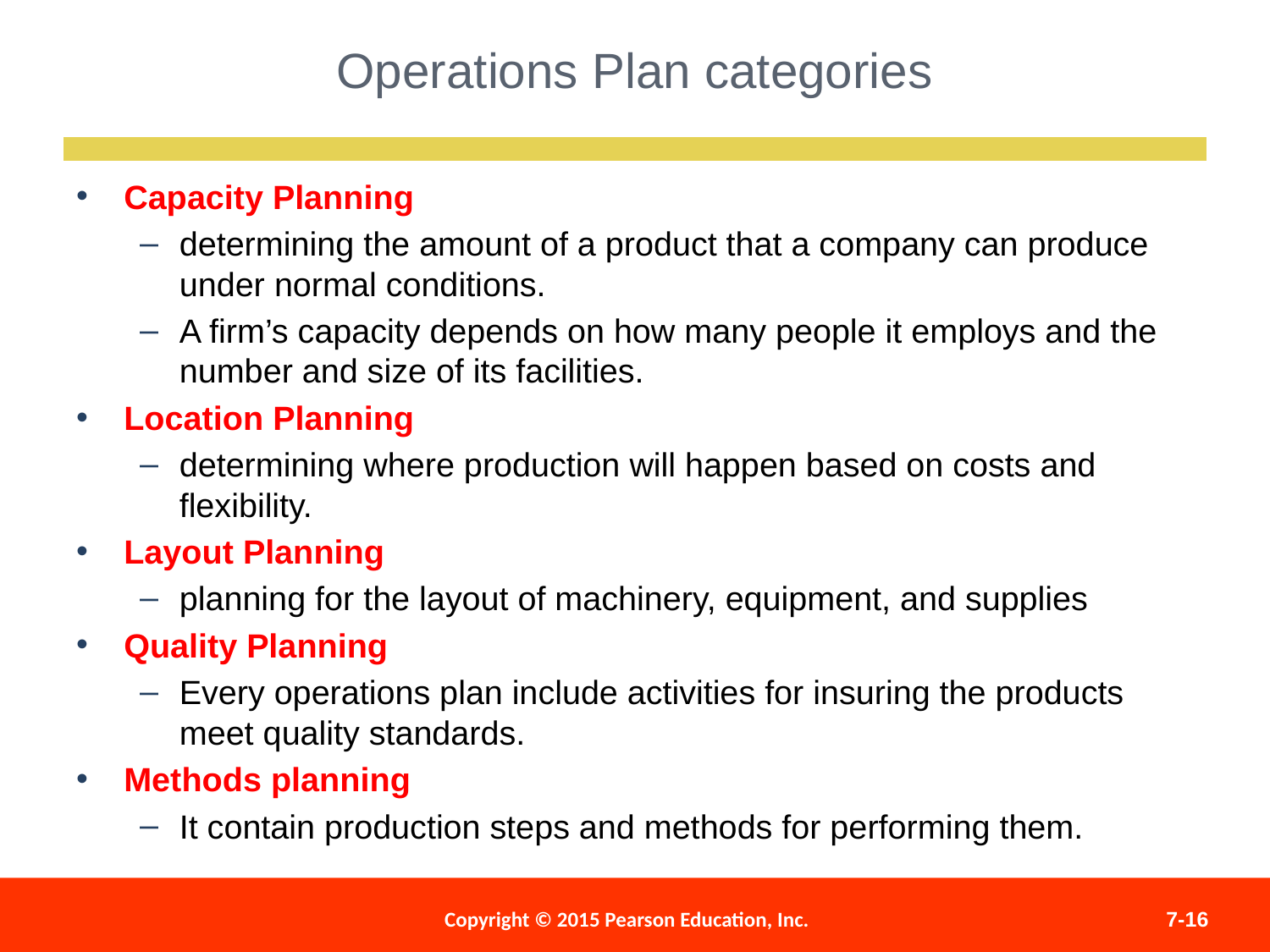

Operations Plan categories
Capacity Planning
determining the amount of a product that a company can produce under normal conditions.
A firm’s capacity depends on how many people it employs and the number and size of its facilities.
Location Planning
determining where production will happen based on costs and flexibility.
Layout Planning
planning for the layout of machinery, equipment, and supplies
Quality Planning
Every operations plan include activities for insuring the products meet quality standards.
Methods planning
It contain production steps and methods for performing them.